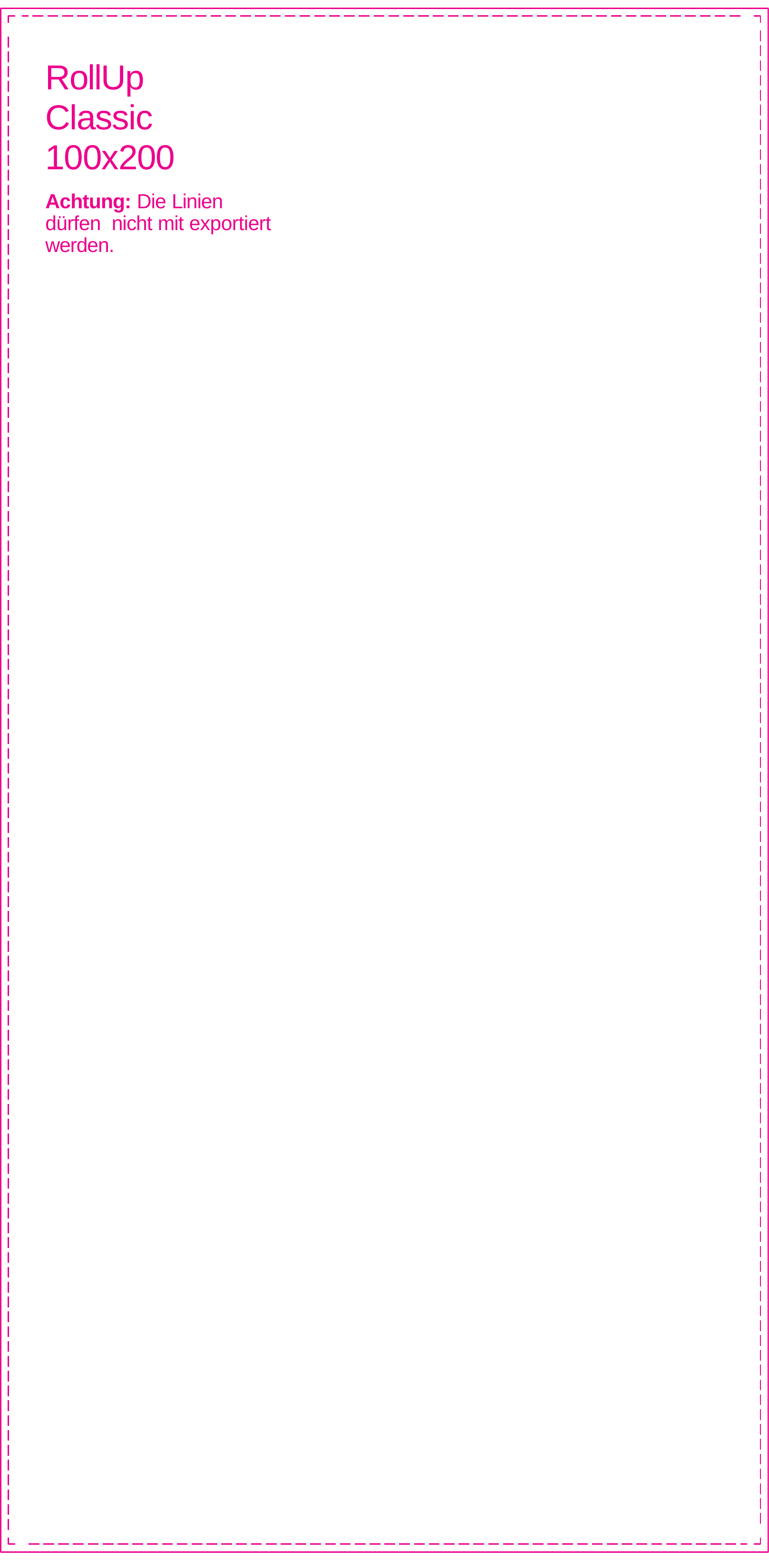

RollUp Classic  100x200
Achtung: Die Linien dürfen  nicht mit exportiert werden.